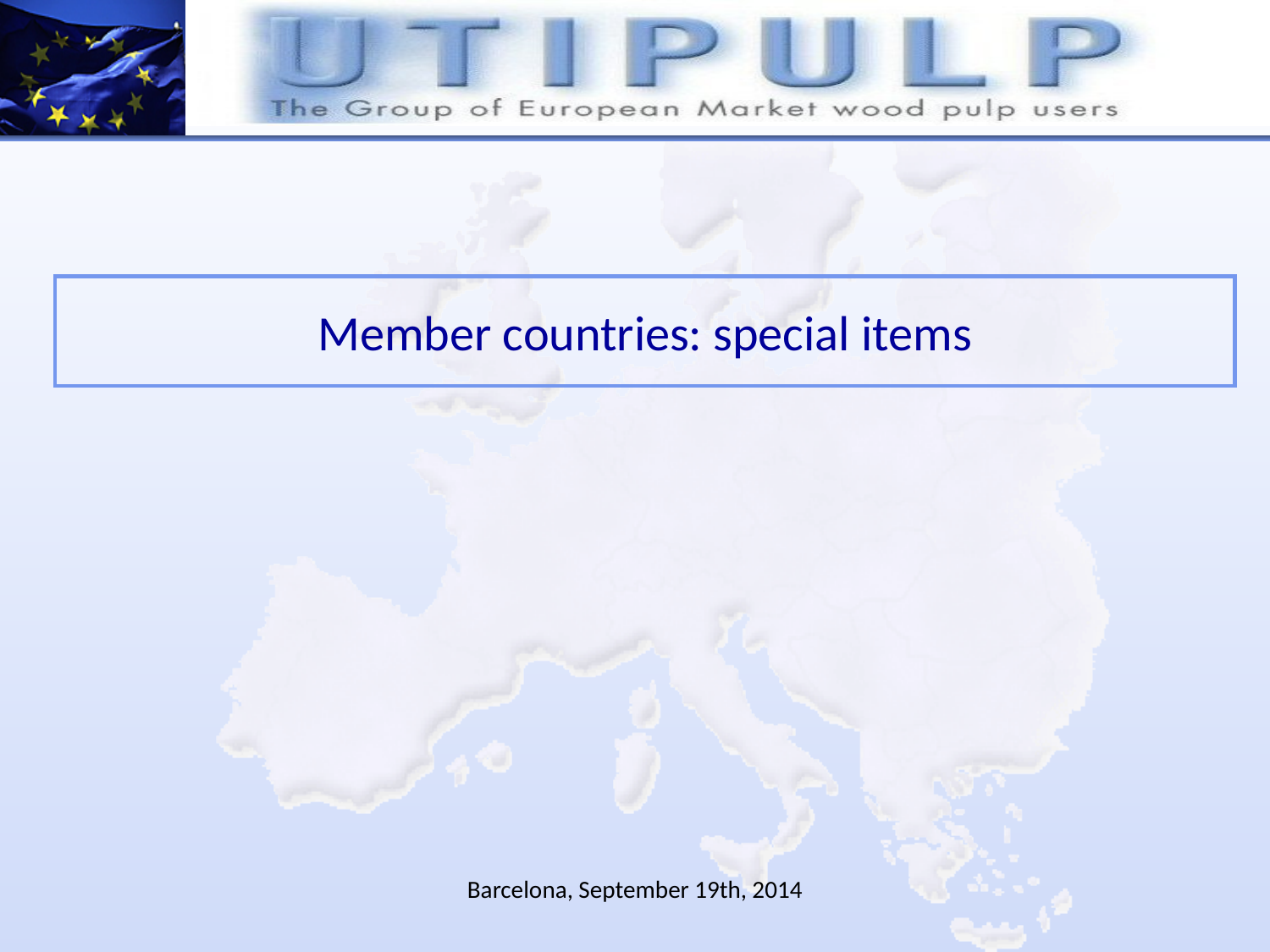

# Member countries: special items
Barcelona, September 19th, 2014